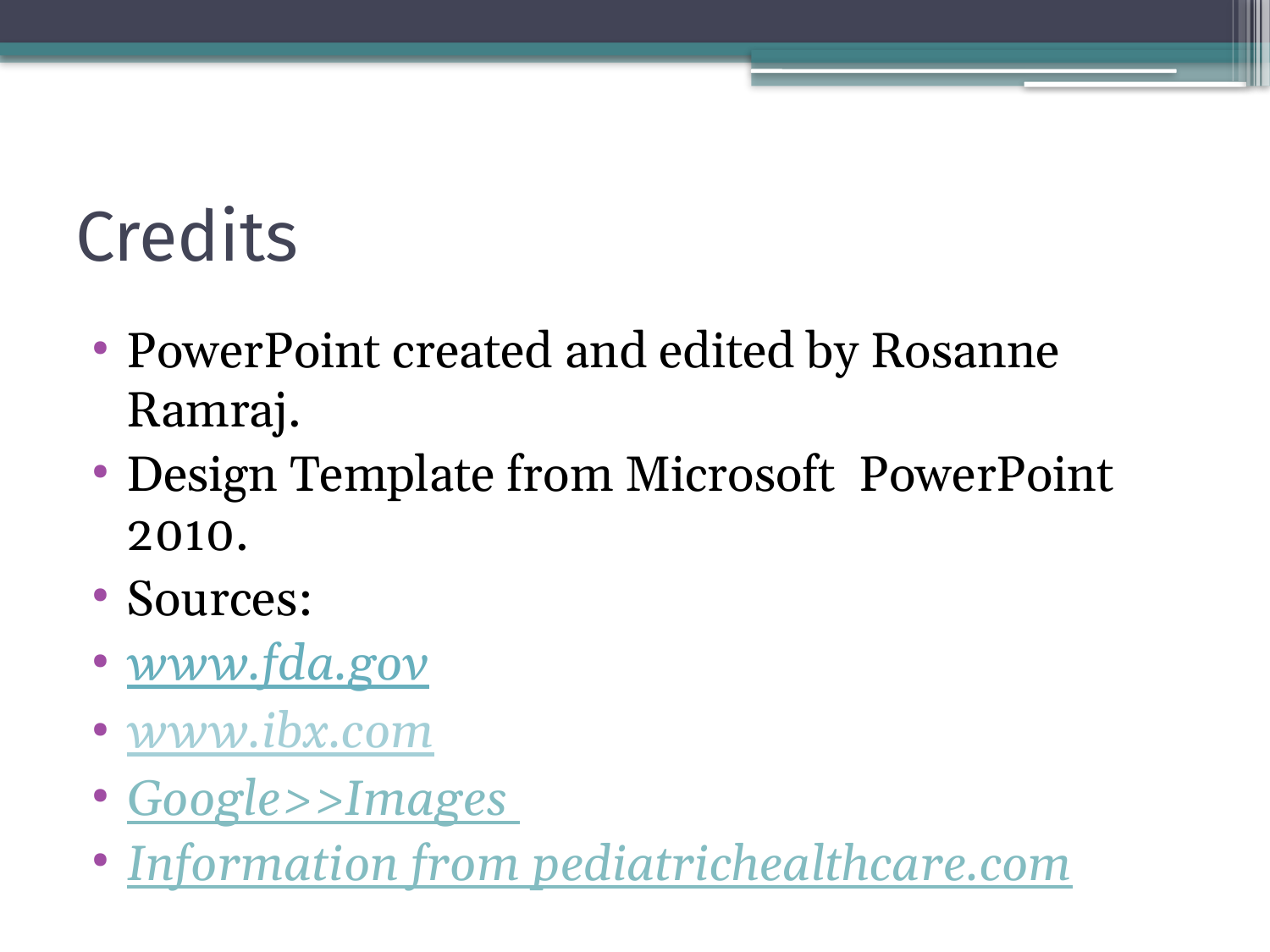

# Credits
PowerPoint created and edited by Rosanne Ramraj.
Design Template from Microsoft  PowerPoint 2010.
Sources:
www.fda.gov
www.ibx.com
Google>>Images
Information from pediatrichealthcare.com